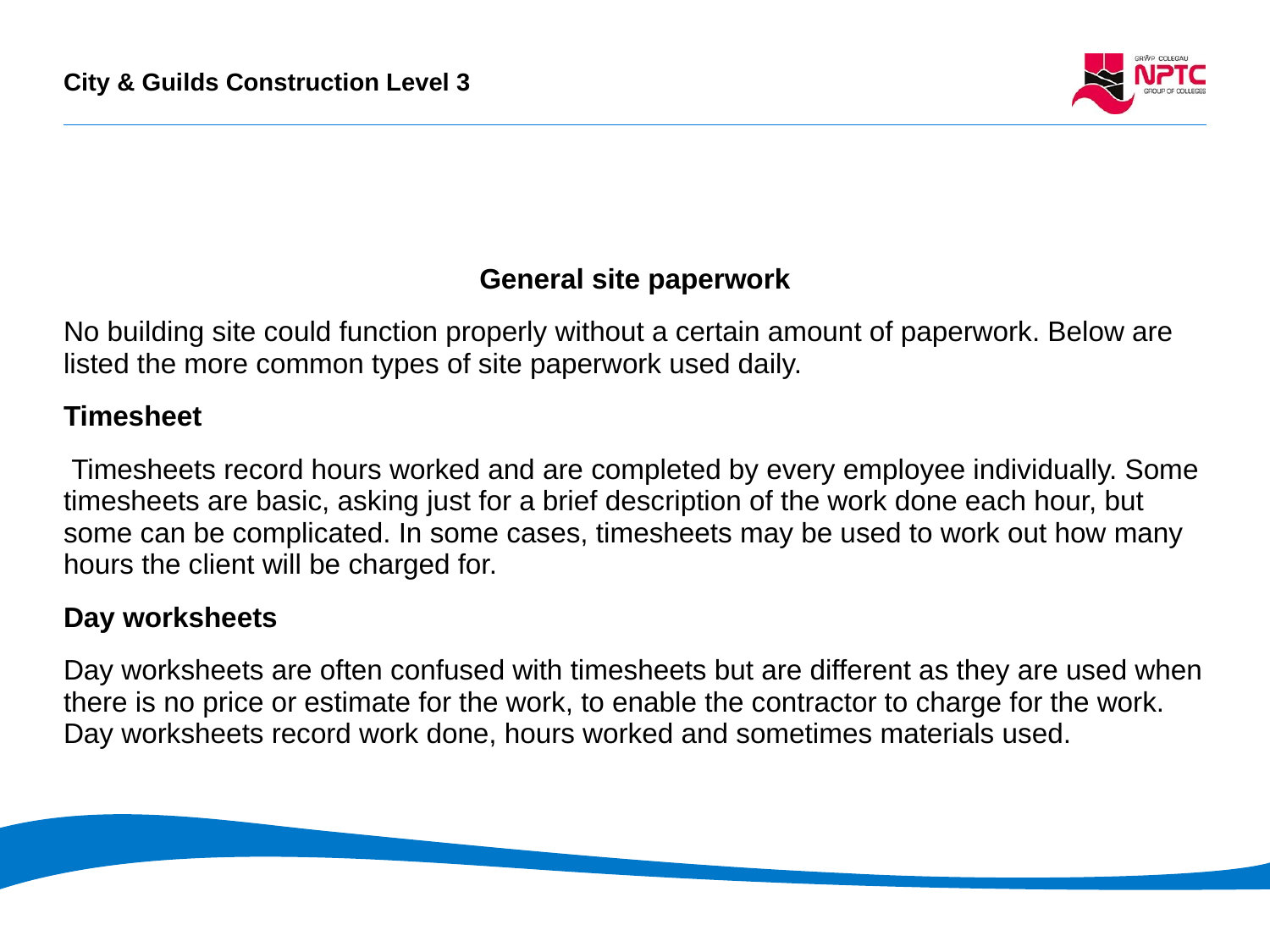

General site paperwork
No building site could function properly without a certain amount of paperwork. Below are listed the more common types of site paperwork used daily.
Timesheet
 Timesheets record hours worked and are completed by every employee individually. Some timesheets are basic, asking just for a brief description of the work done each hour, but some can be complicated. In some cases, timesheets may be used to work out how many hours the client will be charged for.
Day worksheets
Day worksheets are often confused with timesheets but are different as they are used when there is no price or estimate for the work, to enable the contractor to charge for the work. Day worksheets record work done, hours worked and sometimes materials used.